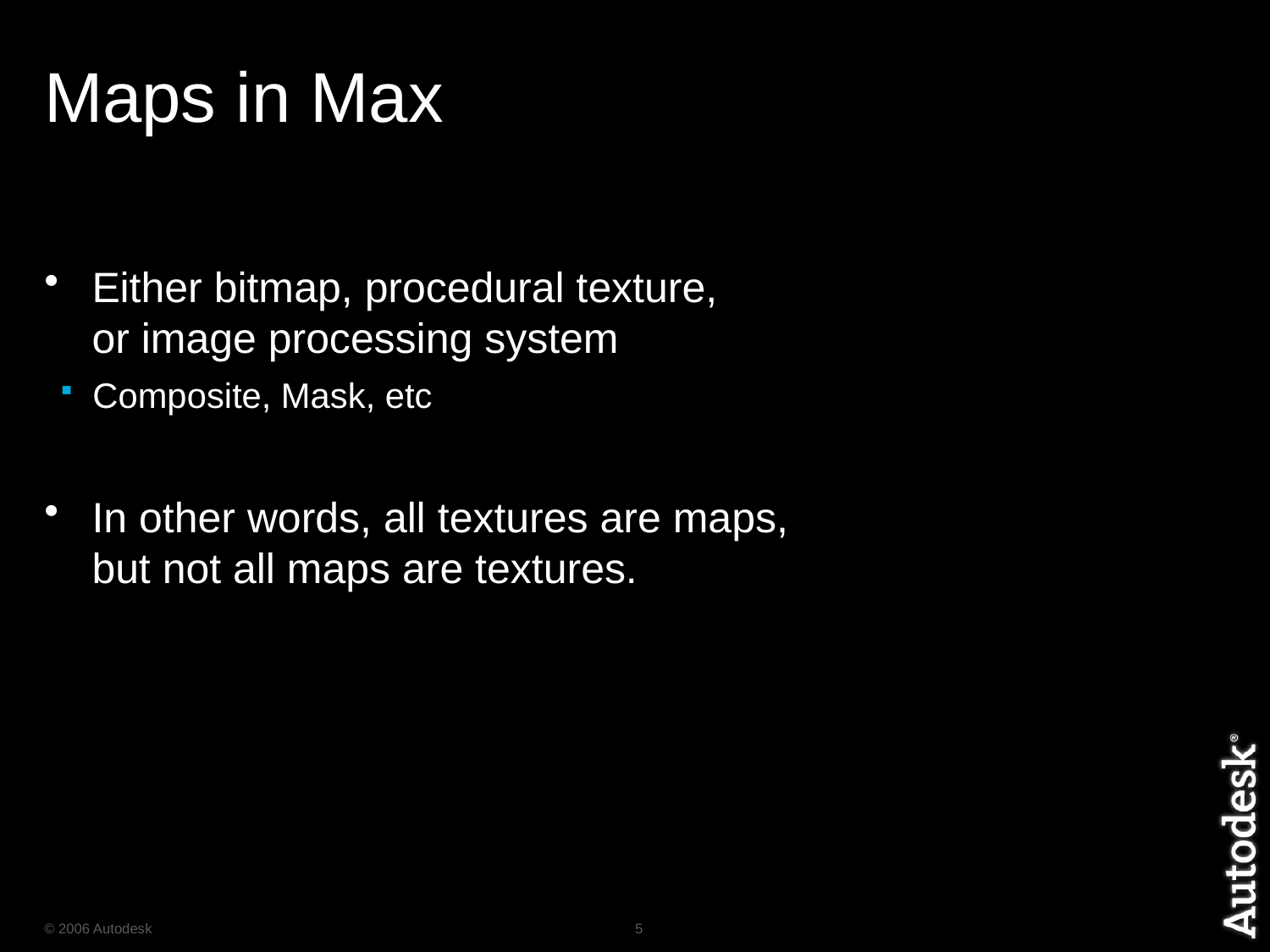

# Maps in Max

Either bitmap, procedural texture,
or image processing system
Composite, Mask, etc

In other words, all textures are maps,
but not all maps are textures.